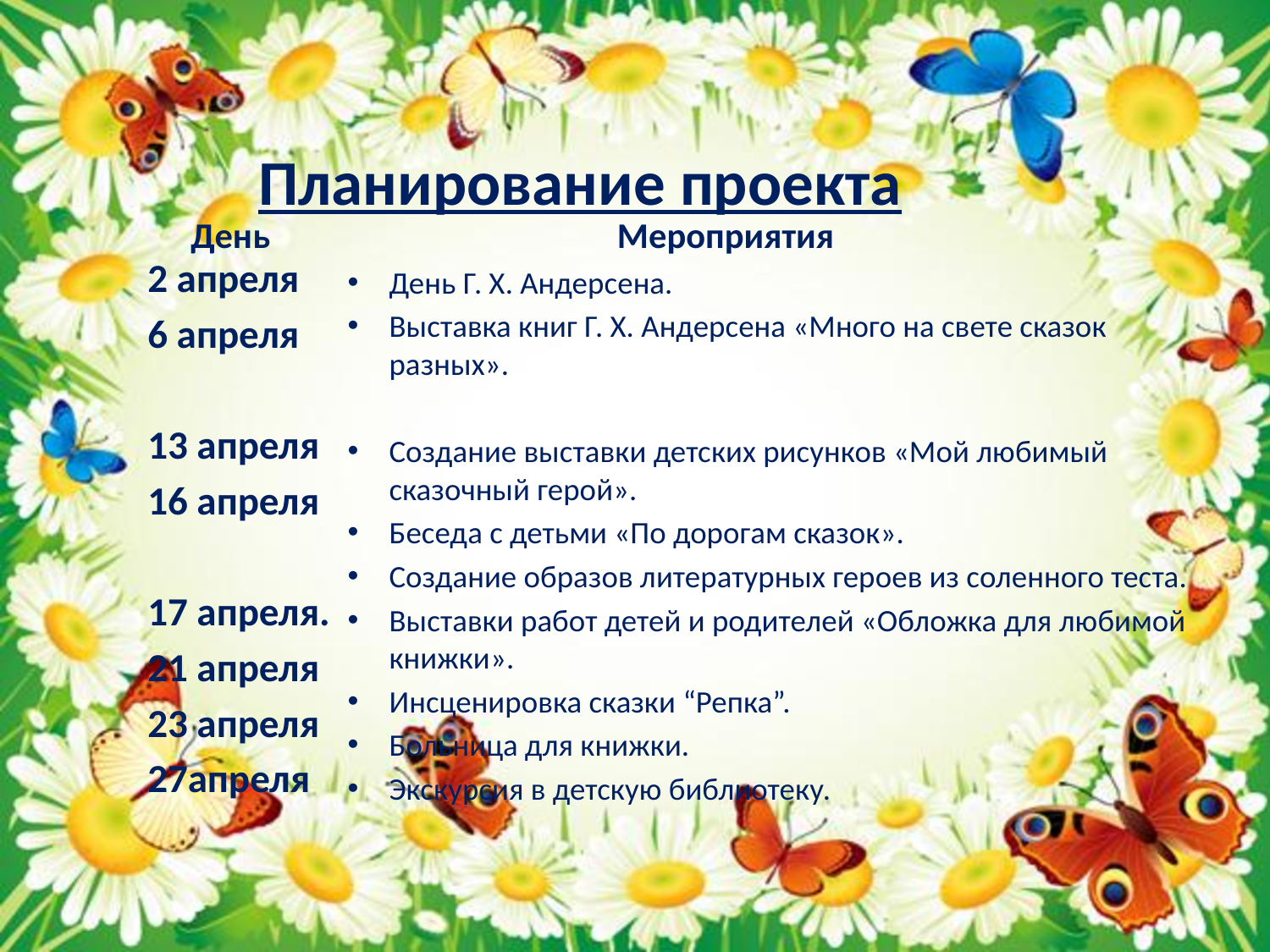

# Планирование проекта
День
Мероприятия
2 апреля
6 апреля

13 апреля
16 апреля

17 апреля.
21 апреля
23 апреля
27апреля
День Г. Х. Андерсена.
Выставка книг Г. Х. Андерсена «Много на свете сказок разных».

Создание выставки детских рисунков «Мой любимый сказочный герой».
Беседа с детьми «По дорогам сказок».
Создание образов литературных героев из соленного теста.
Выставки работ детей и родителей «Обложка для любимой книжки».
Инсценировка сказки “Репка”.
Больница для книжки.
Экскурсия в детскую библиотеку.